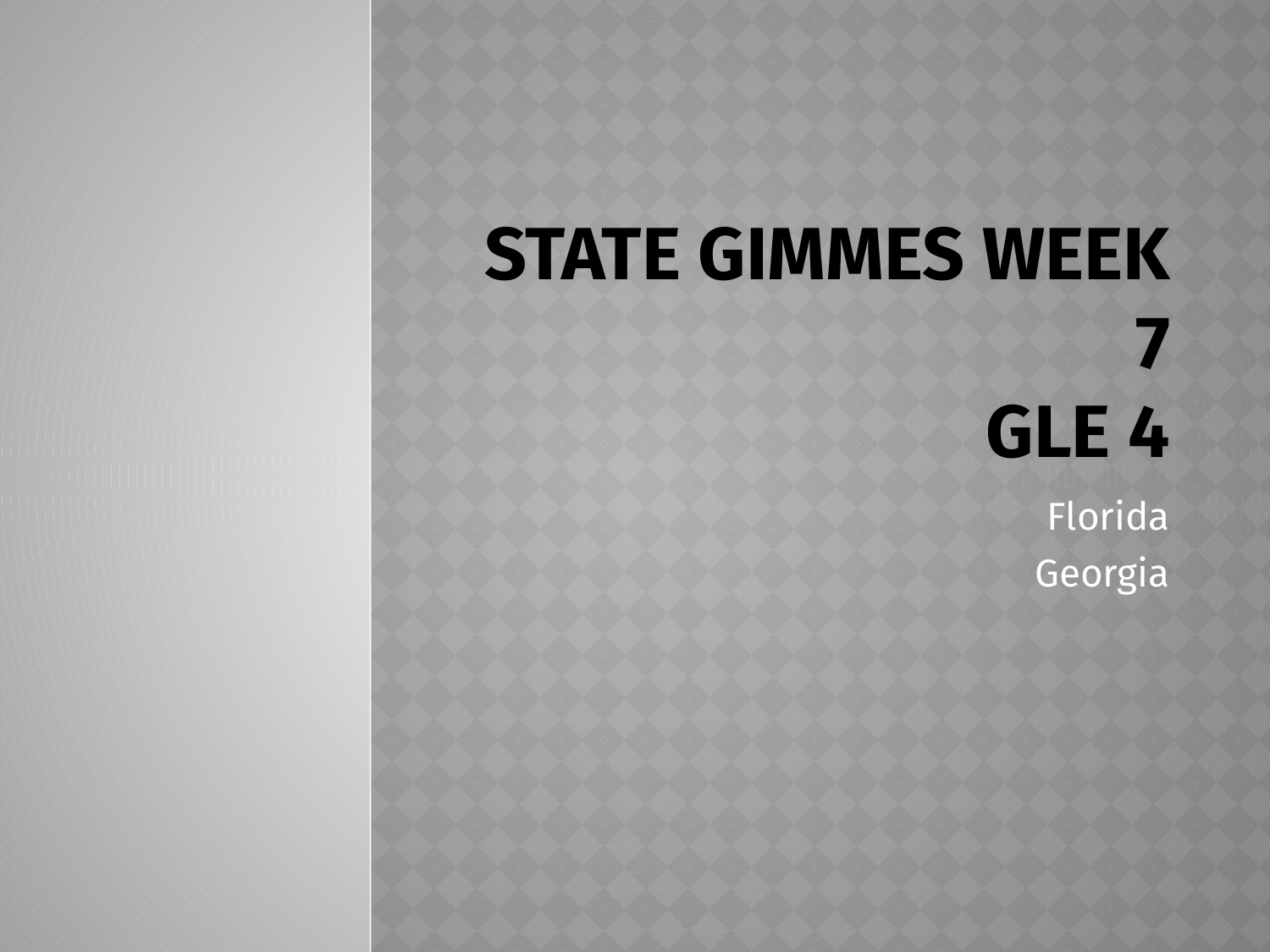

# State Gimmes Week 7 GLE 4
Florida
Georgia